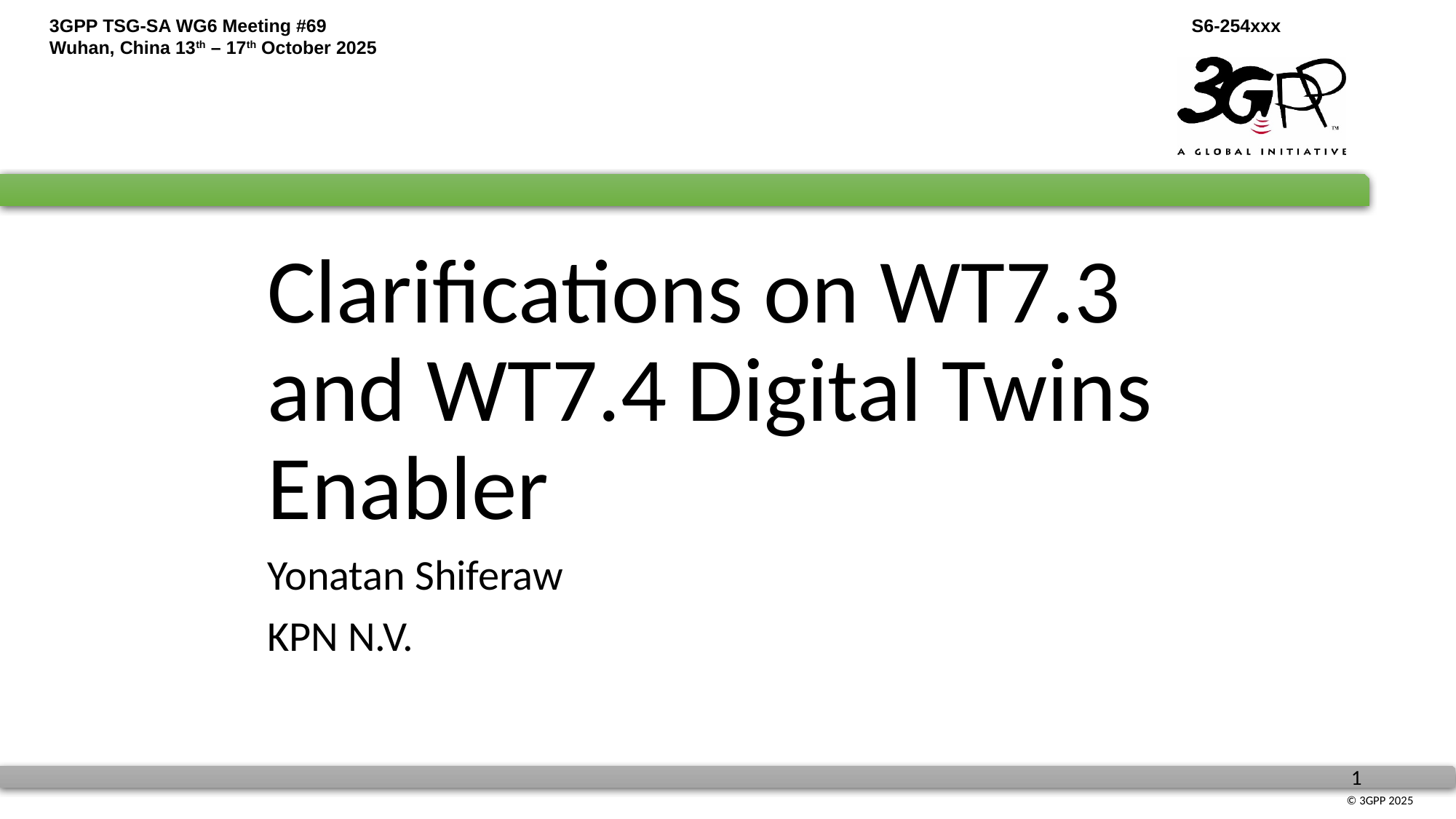

# Clarifications on WT7.3 and WT7.4 Digital Twins Enabler
Yonatan Shiferaw
KPN N.V.